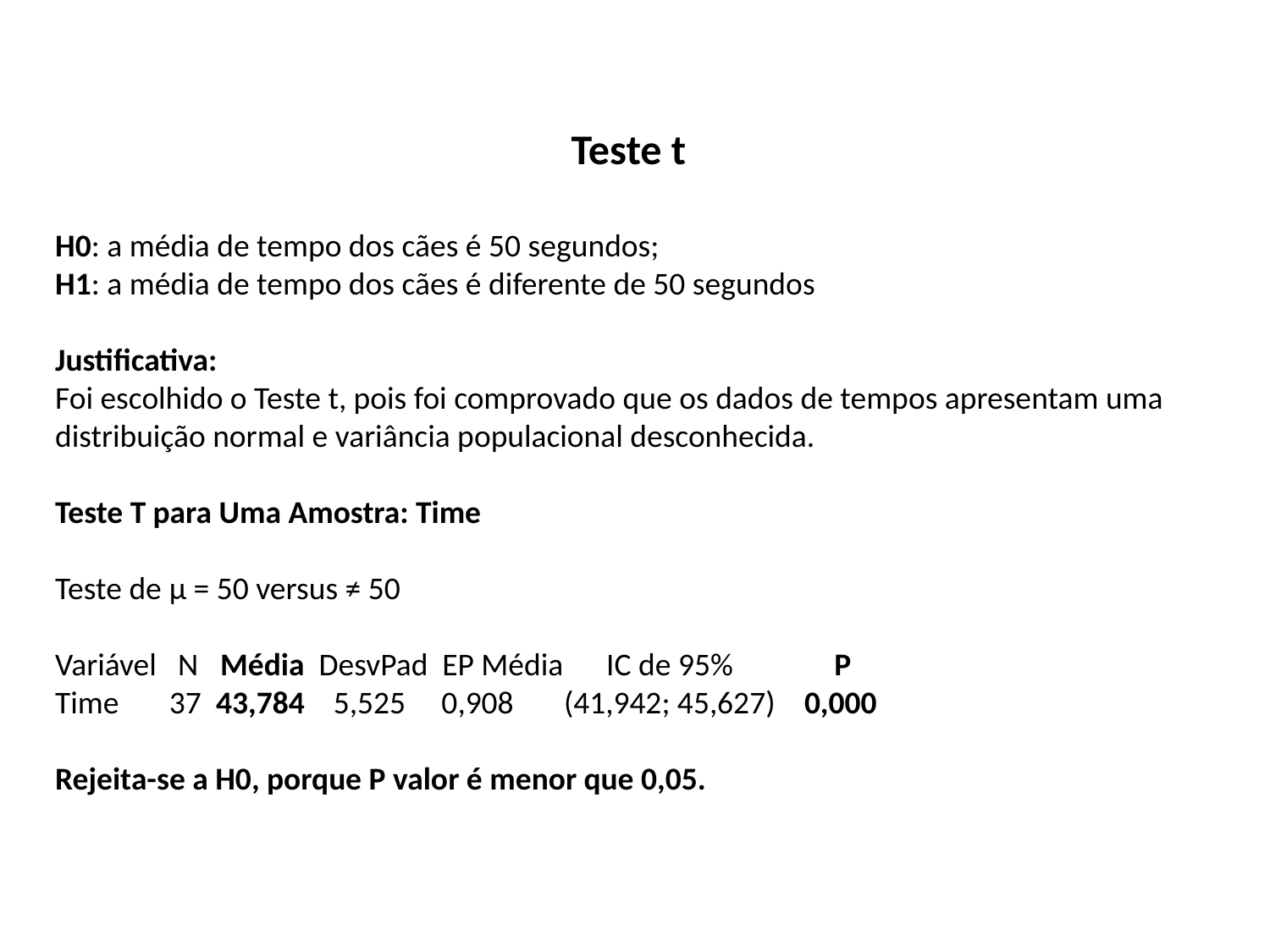

Teste t

H0: a média de tempo dos cães é 50 segundos;
H1: a média de tempo dos cães é diferente de 50 segundos

Justificativa:
Foi escolhido o Teste t, pois foi comprovado que os dados de tempos apresentam uma distribuição normal e variância populacional desconhecida.

Teste T para Uma Amostra: Time

Teste de μ = 50 versus ≠ 50

Variável   N   Média  DesvPad  EP Média      IC de 95%              P
Time       37  43,784    5,525     0,908       (41,942; 45,627)    0,000

Rejeita-se a H0, porque P valor é menor que 0,05.